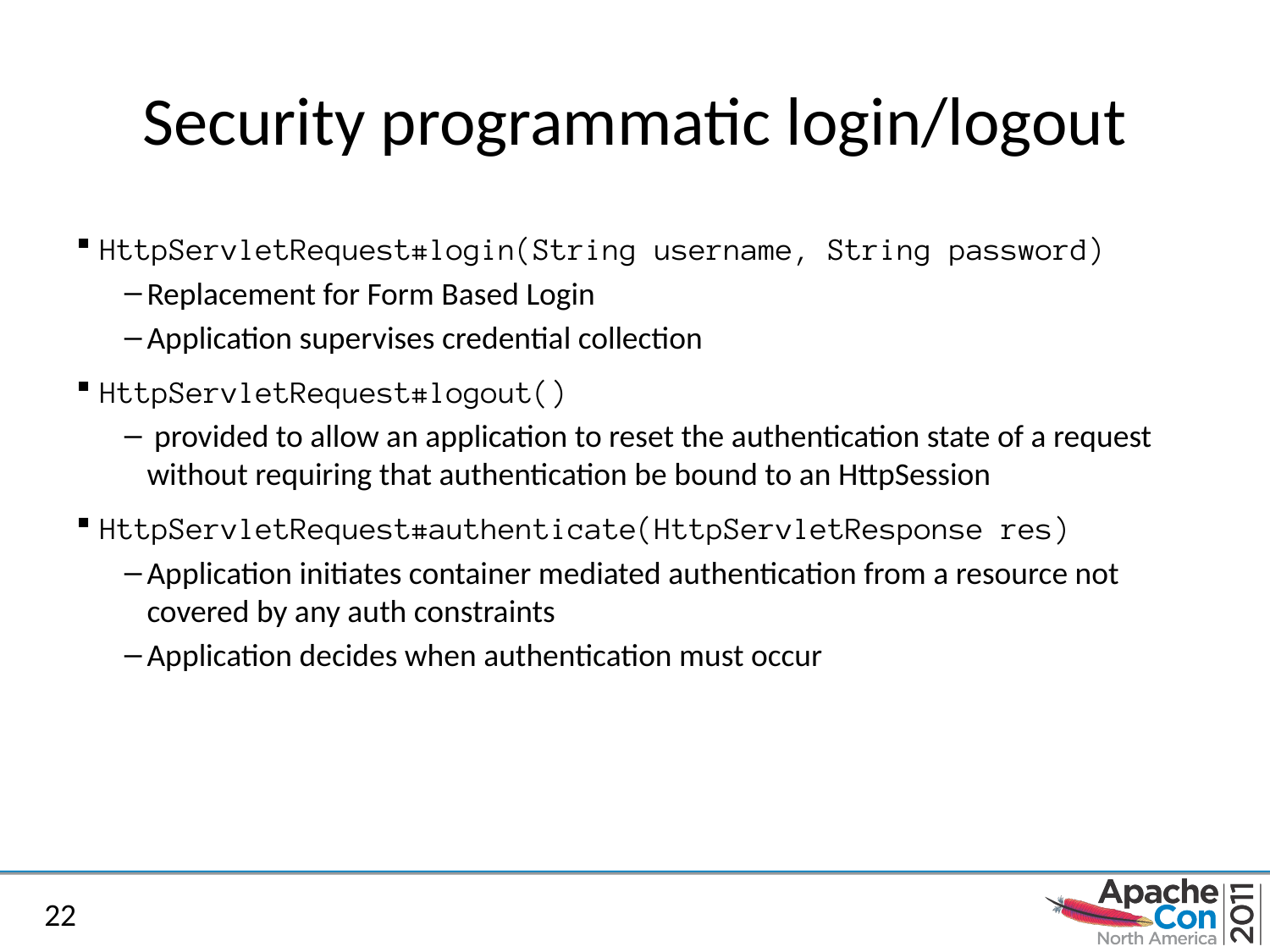

# Security programmatic login/logout
HttpServletRequest#login(String username, String password)
Replacement for Form Based Login
Application supervises credential collection
HttpServletRequest#logout()
 provided to allow an application to reset the authentication state of a request without requiring that authentication be bound to an HttpSession
HttpServletRequest#authenticate(HttpServletResponse res)
Application initiates container mediated authentication from a resource not covered by any auth constraints
Application decides when authentication must occur